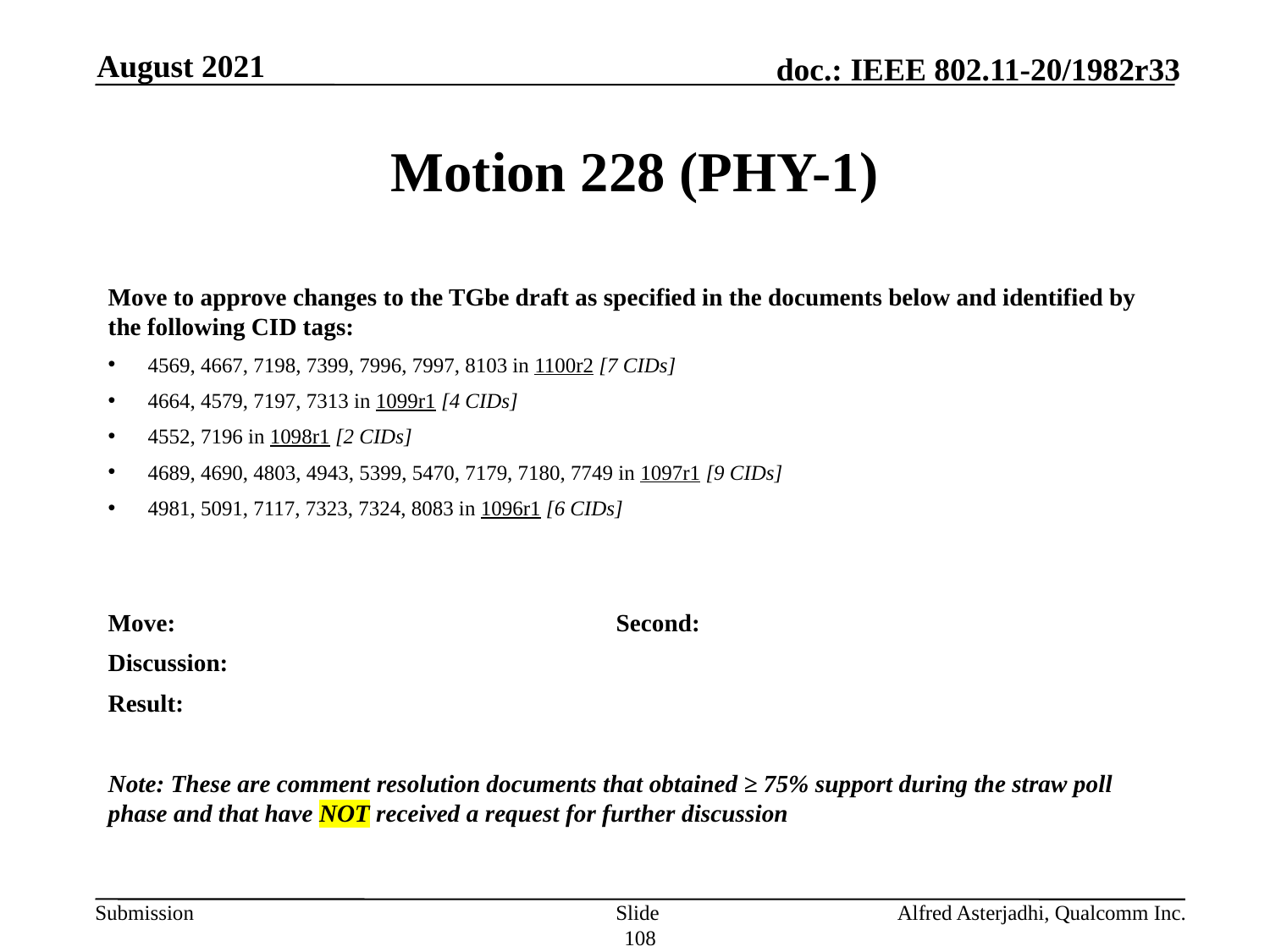

August 2021
# Motion 228 (PHY-1)
Move to approve changes to the TGbe draft as specified in the documents below and identified by the following CID tags:
4569, 4667, 7198, 7399, 7996, 7997, 8103 in 1100r2 [7 CIDs]
4664, 4579, 7197, 7313 in 1099r1 [4 CIDs]
4552, 7196 in 1098r1 [2 CIDs]
4689, 4690, 4803, 4943, 5399, 5470, 7179, 7180, 7749 in 1097r1 [9 CIDs]
4981, 5091, 7117, 7323, 7324, 8083 in 1096r1 [6 CIDs]

Move: 				Second:
Discussion:
Result:

Note: These are comment resolution documents that obtained ≥ 75% support during the straw poll phase and that have NOT received a request for further discussion
Slide 108
Alfred Asterjadhi, Qualcomm Inc.